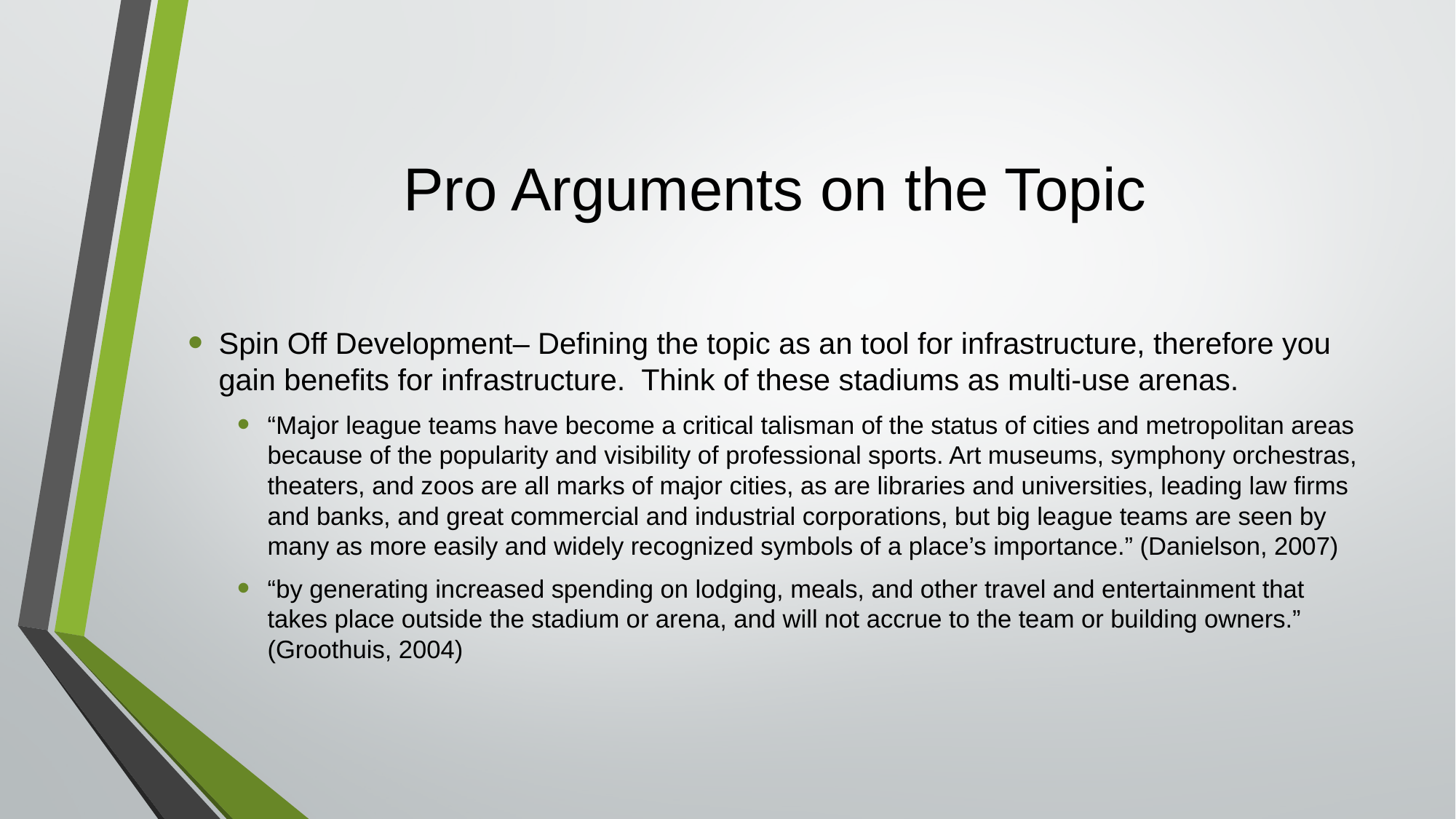

# Pro Arguments on the Topic
Spin Off Development– Defining the topic as an tool for infrastructure, therefore you gain benefits for infrastructure.  Think of these stadiums as multi-use arenas.
“Major league teams have become a critical talisman of the status of cities and metropolitan areas because of the popularity and visibility of professional sports. Art museums, symphony orchestras, theaters, and zoos are all marks of major cities, as are libraries and universities, leading law ﬁrms and banks, and great commercial and industrial corporations, but big league teams are seen by many as more easily and widely recognized symbols of a place’s importance.” (Danielson, 2007)
“by generating increased spending on lodging, meals, and other travel and entertainment that takes place outside the stadium or arena, and will not accrue to the team or building owners.” (Groothuis, 2004)